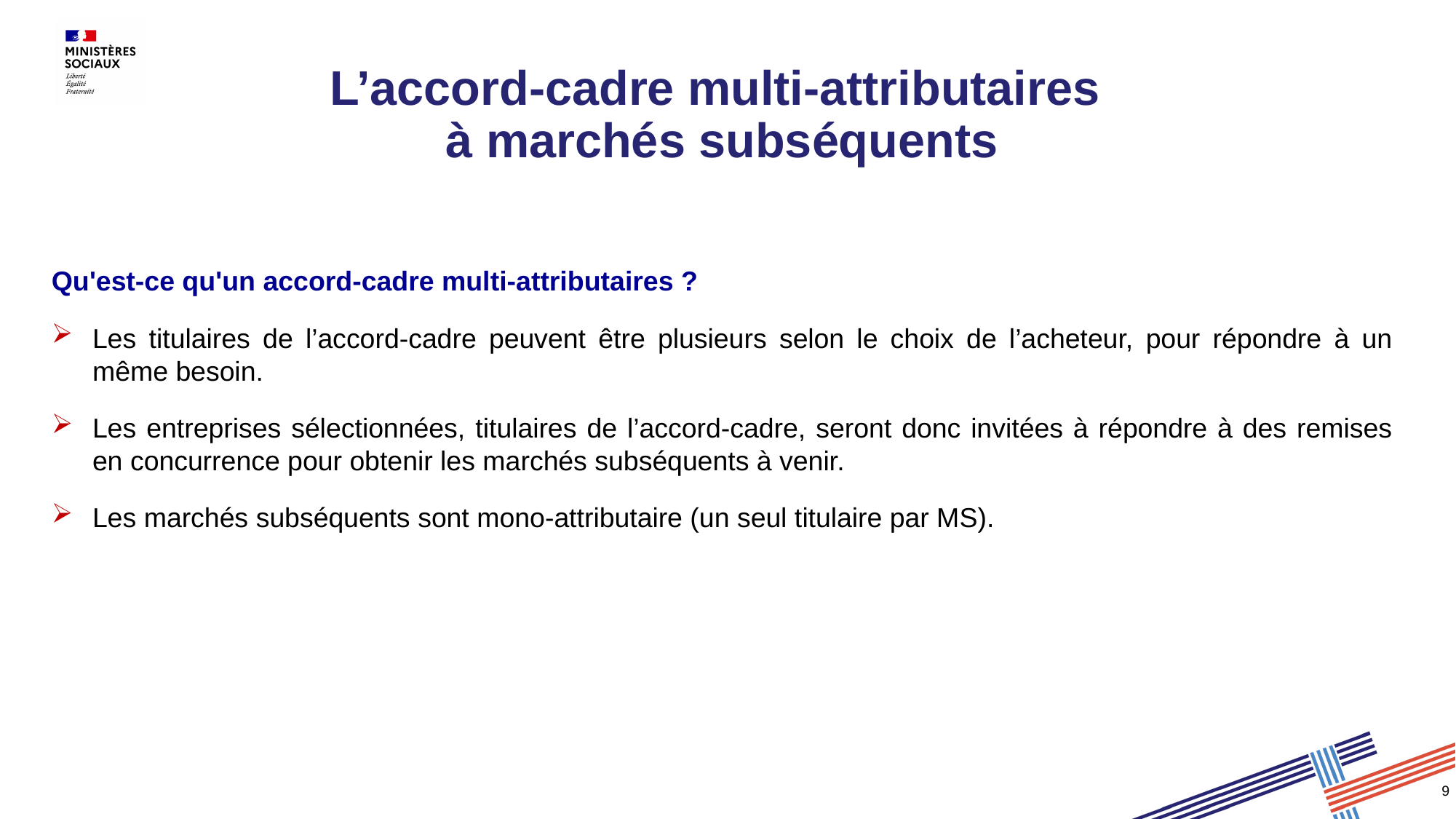

# L’accord-cadre multi-attributaires à marchés subséquents
Qu'est-ce qu'un accord-cadre multi-attributaires ?
Les titulaires de l’accord-cadre peuvent être plusieurs selon le choix de l’acheteur, pour répondre à un même besoin.
Les entreprises sélectionnées, titulaires de l’accord-cadre, seront donc invitées à répondre à des remises en concurrence pour obtenir les marchés subséquents à venir.
Les marchés subséquents sont mono-attributaire (un seul titulaire par MS).

9